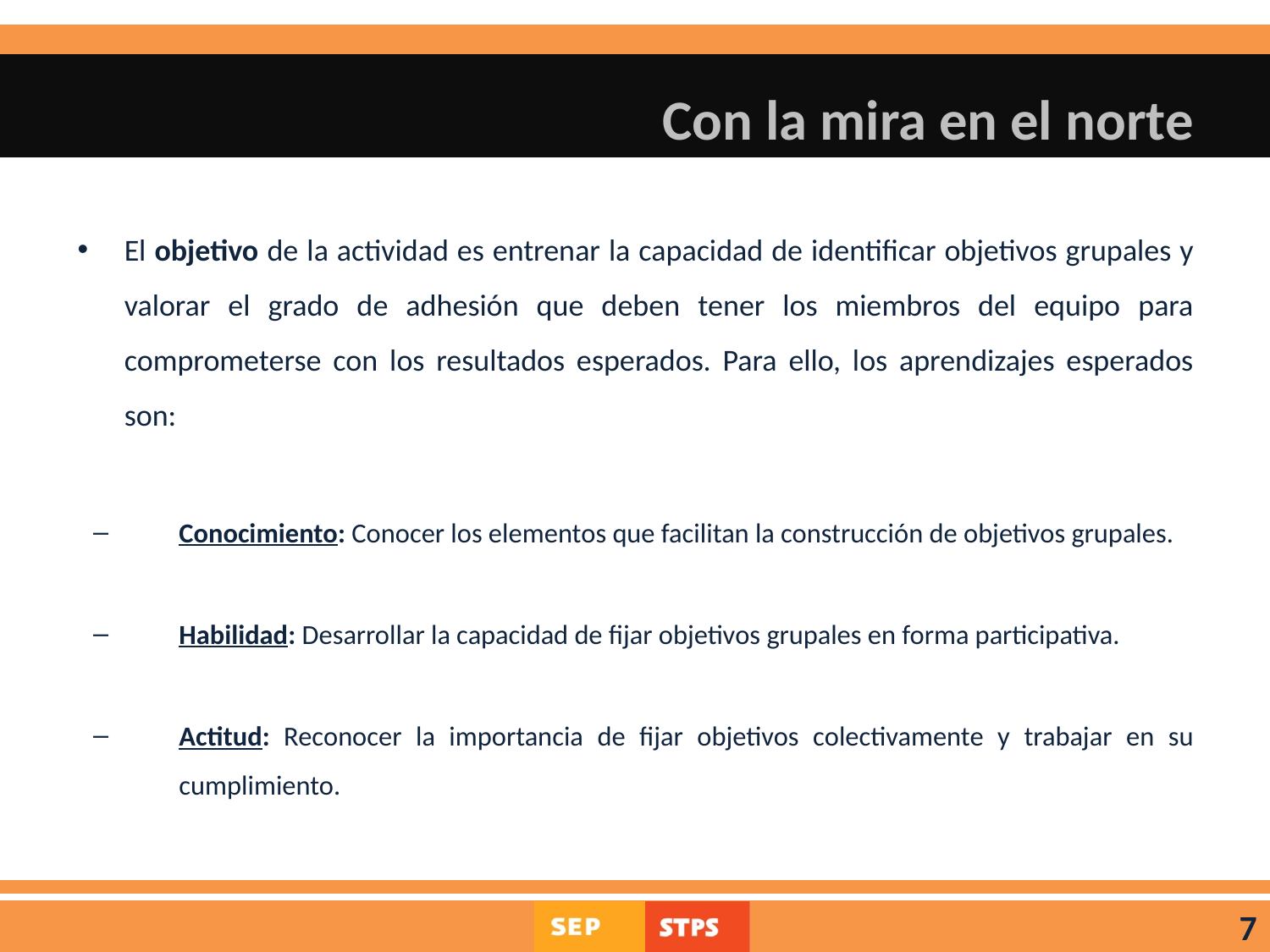

# Con la mira en el norte
El objetivo de la actividad es entrenar la capacidad de identificar objetivos grupales y valorar el grado de adhesión que deben tener los miembros del equipo para comprometerse con los resultados esperados. Para ello, los aprendizajes esperados son:

Conocimiento: Conocer los elementos que facilitan la construcción de objetivos grupales.

Habilidad: Desarrollar la capacidad de fijar objetivos grupales en forma participativa.

Actitud: Reconocer la importancia de fijar objetivos colectivamente y trabajar en su cumplimiento.

7